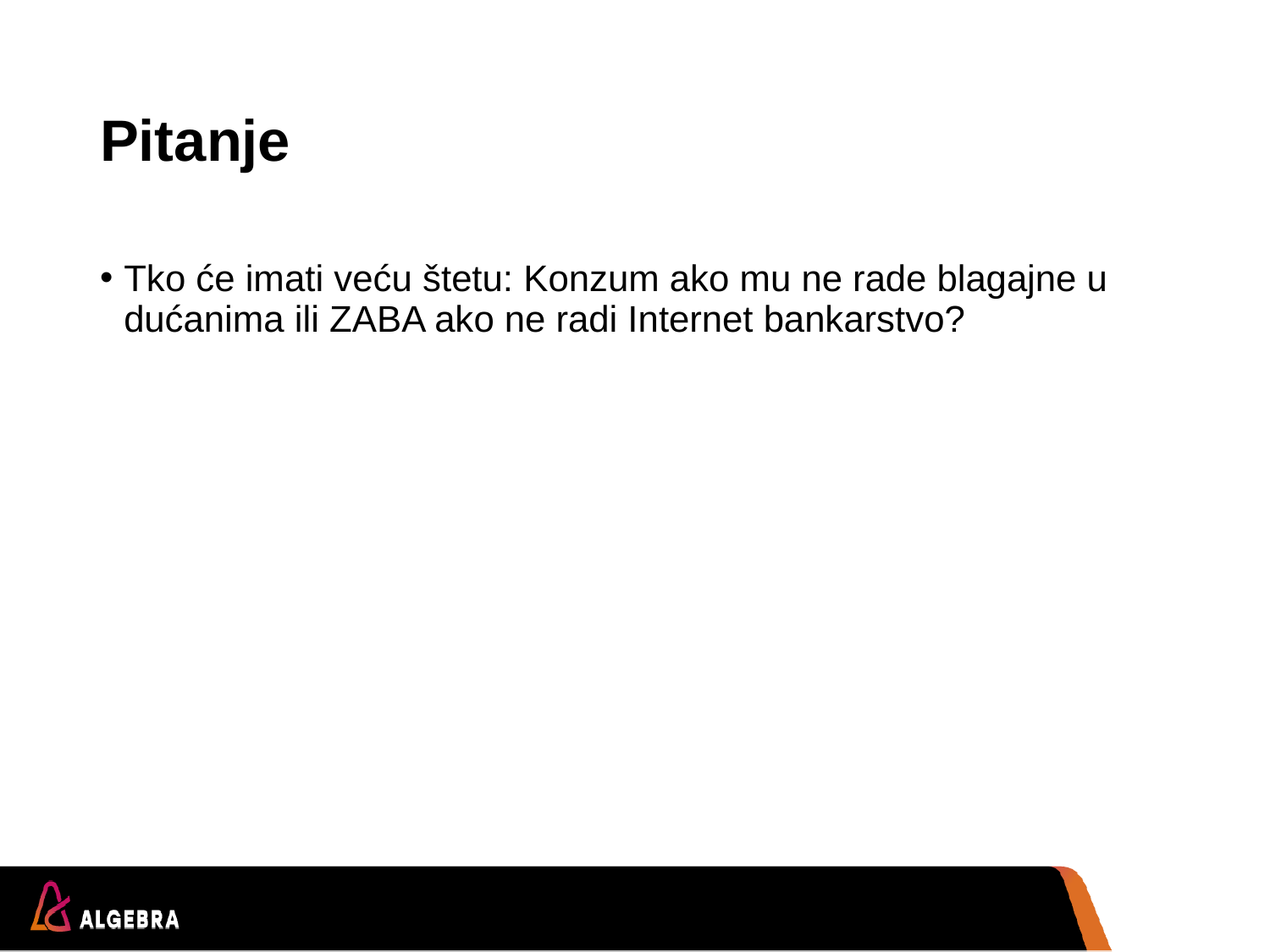

# Pitanje
Tko će imati veću štetu: Konzum ako mu ne rade blagajne u dućanima ili ZABA ako ne radi Internet bankarstvo?